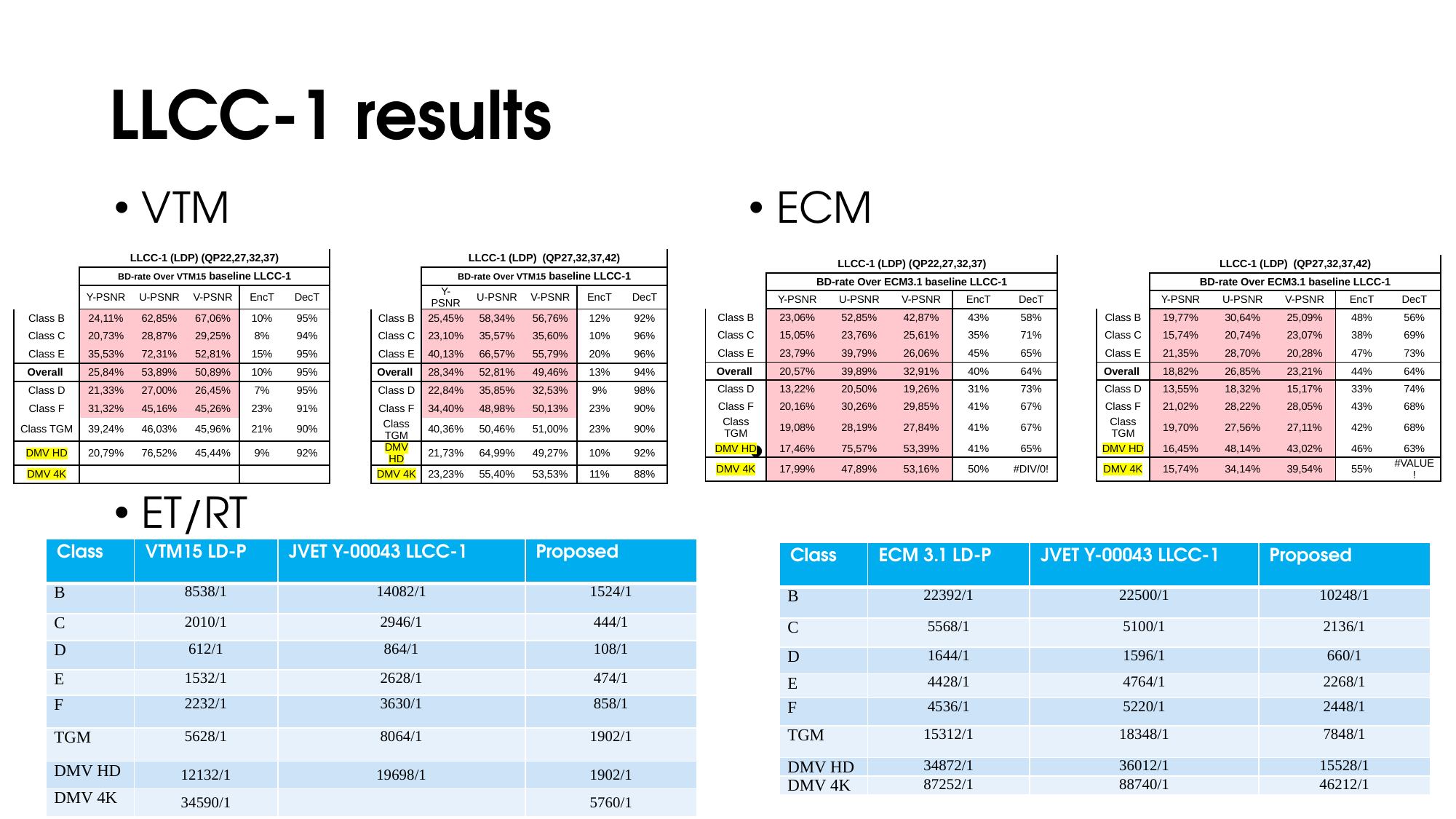

# LLCC-1 results
VTM

ET/RT
ECM

ET/RT
|  | LLCC-1 (LDP) (QP22,27,32,37) |  |  |  |  |  |  | LLCC-1 (LDP) (QP27,32,37,42) |  |  |  |  |
| --- | --- | --- | --- | --- | --- | --- | --- | --- | --- | --- | --- | --- |
|  | BD-rate Over VTM15 baseline LLCC-1 |  |  |  |  |  |  | BD-rate Over VTM15 baseline LLCC-1 |  |  |  |  |
|  | Y-PSNR | U-PSNR | V-PSNR | EncT | DecT |  |  | Y-PSNR | U-PSNR | V-PSNR | EncT | DecT |
| Class B | 24,11% | 62,85% | 67,06% | 10% | 95% |  | Class B | 25,45% | 58,34% | 56,76% | 12% | 92% |
| Class C | 20,73% | 28,87% | 29,25% | 8% | 94% |  | Class C | 23,10% | 35,57% | 35,60% | 10% | 96% |
| Class E | 35,53% | 72,31% | 52,81% | 15% | 95% |  | Class E | 40,13% | 66,57% | 55,79% | 20% | 96% |
| Overall | 25,84% | 53,89% | 50,89% | 10% | 95% |  | Overall | 28,34% | 52,81% | 49,46% | 13% | 94% |
| Class D | 21,33% | 27,00% | 26,45% | 7% | 95% |  | Class D | 22,84% | 35,85% | 32,53% | 9% | 98% |
| Class F | 31,32% | 45,16% | 45,26% | 23% | 91% |  | Class F | 34,40% | 48,98% | 50,13% | 23% | 90% |
| Class TGM | 39,24% | 46,03% | 45,96% | 21% | 90% |  | Class TGM | 40,36% | 50,46% | 51,00% | 23% | 90% |
| DMV HD | 20,79% | 76,52% | 45,44% | 9% | 92% |  | DMV HD | 21,73% | 64,99% | 49,27% | 10% | 92% |
| DMV 4K |  |  |  |  |  |  | DMV 4K | 23,23% | 55,40% | 53,53% | 11% | 88% |
|  | LLCC-1 (LDP) (QP22,27,32,37) |  |  |  |  |  |  | LLCC-1 (LDP) (QP27,32,37,42) |  |  |  |  |
| --- | --- | --- | --- | --- | --- | --- | --- | --- | --- | --- | --- | --- |
|  | BD-rate Over ECM3.1 baseline LLCC-1 |  |  |  |  |  |  | BD-rate Over ECM3.1 baseline LLCC-1 |  |  |  |  |
|  | Y-PSNR | U-PSNR | V-PSNR | EncT | DecT |  |  | Y-PSNR | U-PSNR | V-PSNR | EncT | DecT |
| Class B | 23,06% | 52,85% | 42,87% | 43% | 58% |  | Class B | 19,77% | 30,64% | 25,09% | 48% | 56% |
| Class C | 15,05% | 23,76% | 25,61% | 35% | 71% |  | Class C | 15,74% | 20,74% | 23,07% | 38% | 69% |
| Class E | 23,79% | 39,79% | 26,06% | 45% | 65% |  | Class E | 21,35% | 28,70% | 20,28% | 47% | 73% |
| Overall | 20,57% | 39,89% | 32,91% | 40% | 64% |  | Overall | 18,82% | 26,85% | 23,21% | 44% | 64% |
| Class D | 13,22% | 20,50% | 19,26% | 31% | 73% |  | Class D | 13,55% | 18,32% | 15,17% | 33% | 74% |
| Class F | 20,16% | 30,26% | 29,85% | 41% | 67% |  | Class F | 21,02% | 28,22% | 28,05% | 43% | 68% |
| Class TGM | 19,08% | 28,19% | 27,84% | 41% | 67% |  | Class TGM | 19,70% | 27,56% | 27,11% | 42% | 68% |
| DMV HD | 17,46% | 75,57% | 53,39% | 41% | 65% |  | DMV HD | 16,45% | 48,14% | 43,02% | 46% | 63% |
| DMV 4K | 17,99% | 47,89% | 53,16% | 50% | #DIV/0! |  | DMV 4K | 15,74% | 34,14% | 39,54% | 55% | #VALUE! |
| Class | VTM15 LD-P | JVET Y-00043 LLCC-1 | Proposed |
| --- | --- | --- | --- |
| B | 8538/1 | 14082/1 | 1524/1 |
| C | 2010/1 | 2946/1 | 444/1 |
| D | 612/1 | 864/1 | 108/1 |
| E | 1532/1 | 2628/1 | 474/1 |
| F | 2232/1 | 3630/1 | 858/1 |
| TGM | 5628/1 | 8064/1 | 1902/1 |
| DMV HD | 12132/1 | 19698/1 | 1902/1 |
| DMV 4K | 34590/1 |  | 5760/1 |
| Class | ECM 3.1 LD-P | JVET Y-00043 LLCC-1 | Proposed |
| --- | --- | --- | --- |
| B | 22392/1 | 22500/1 | 10248/1 |
| C | 5568/1 | 5100/1 | 2136/1 |
| D | 1644/1 | 1596/1 | 660/1 |
| E | 4428/1 | 4764/1 | 2268/1 |
| F | 4536/1 | 5220/1 | 2448/1 |
| TGM | 15312/1 | 18348/1 | 7848/1 |
| DMV HD | 34872/1 | 36012/1 | 15528/1 |
| DMV 4K | 87252/1 | 88740/1 | 46212/1 |
1/17/2022
5